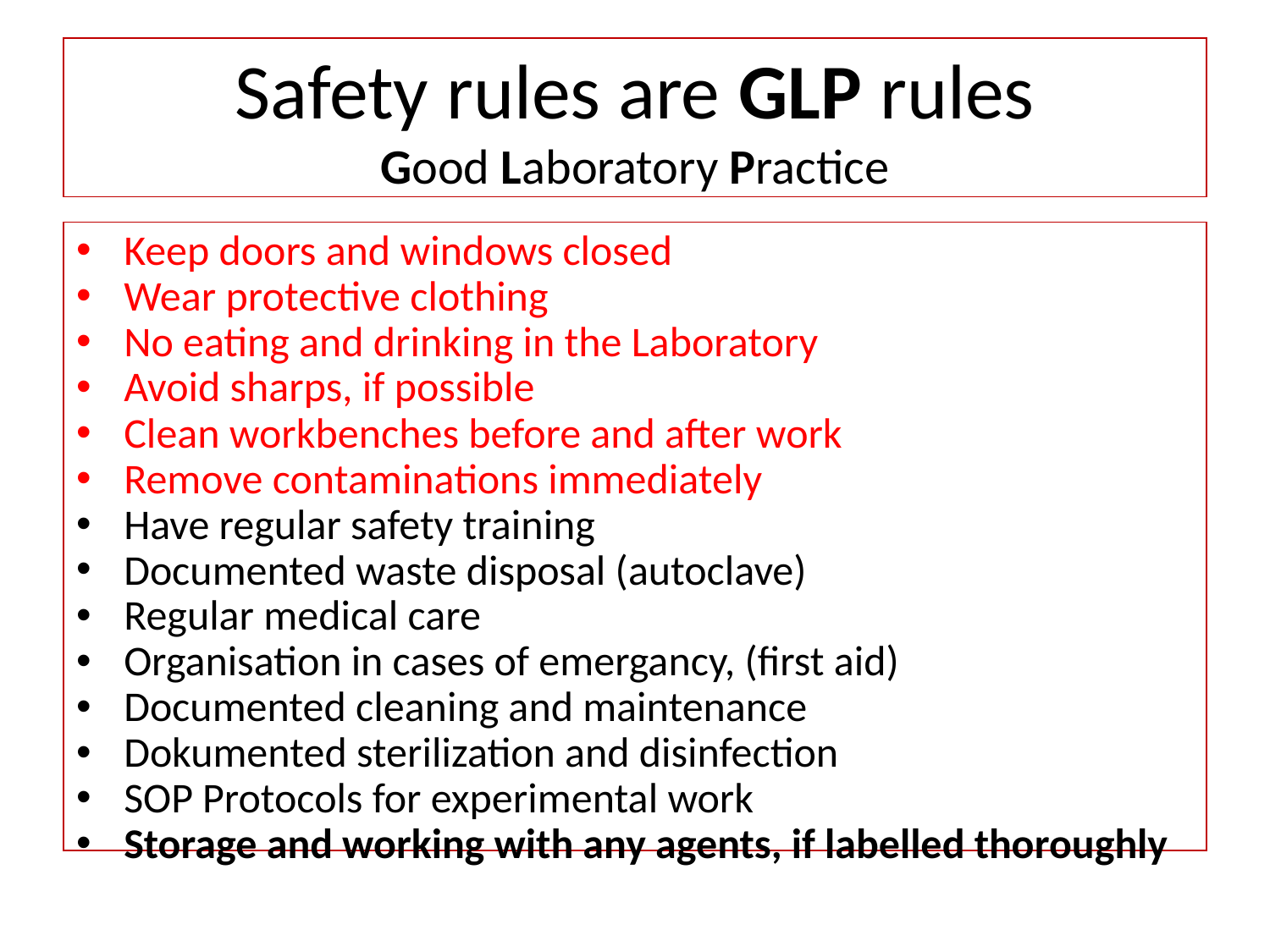

# Safety rules are GLP rules Good Laboratory Practice
Keep doors and windows closed
Wear protective clothing
No eating and drinking in the Laboratory
Avoid sharps, if possible
Clean workbenches before and after work
Remove contaminations immediately
Have regular safety training
Documented waste disposal (autoclave)
Regular medical care
Organisation in cases of emergancy, (first aid)
Documented cleaning and maintenance
Dokumented sterilization and disinfection
SOP Protocols for experimental work
Storage and working with any agents, if labelled thoroughly